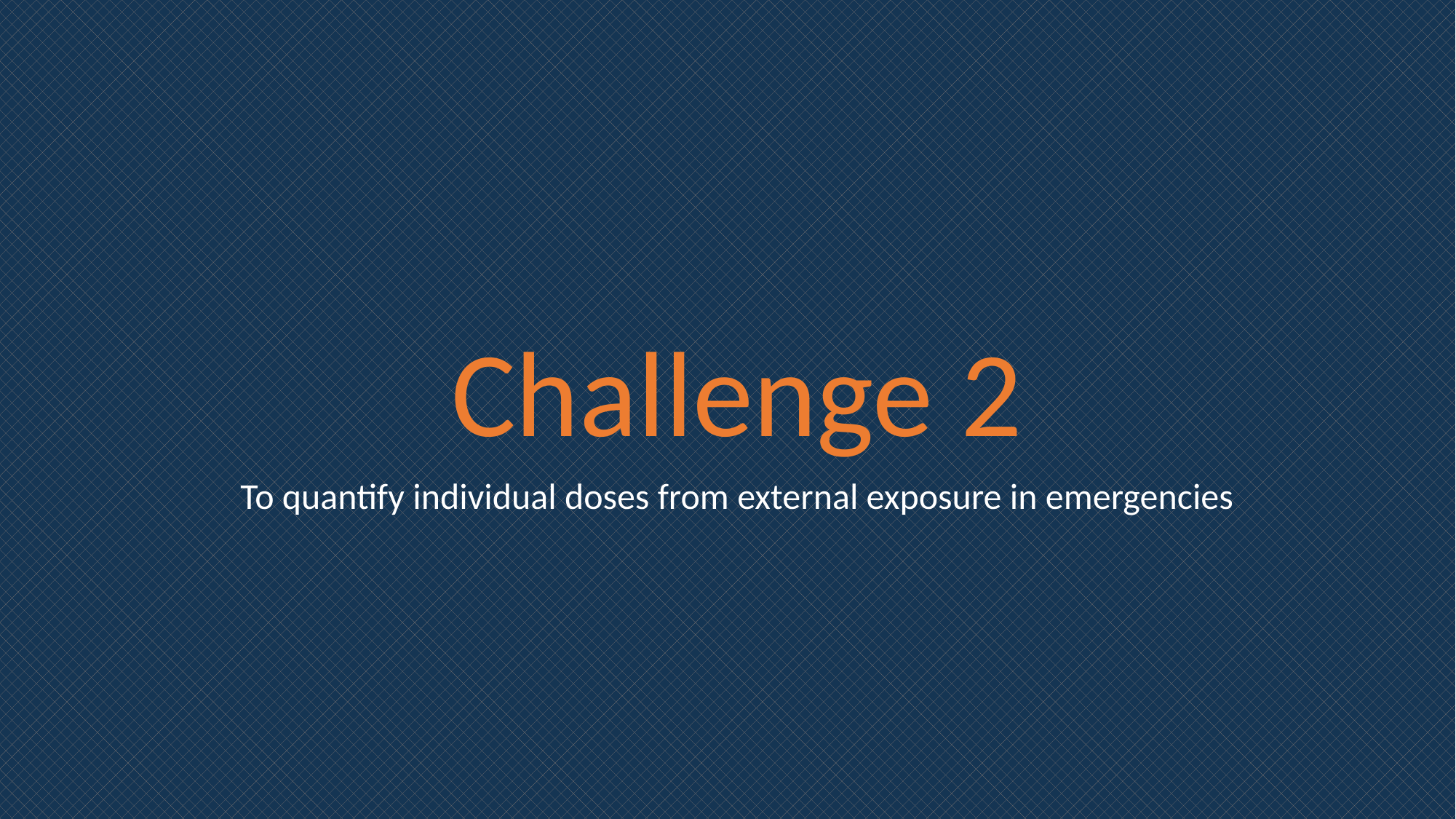

Challenge 2
To quantify individual doses from external exposure in emergencies